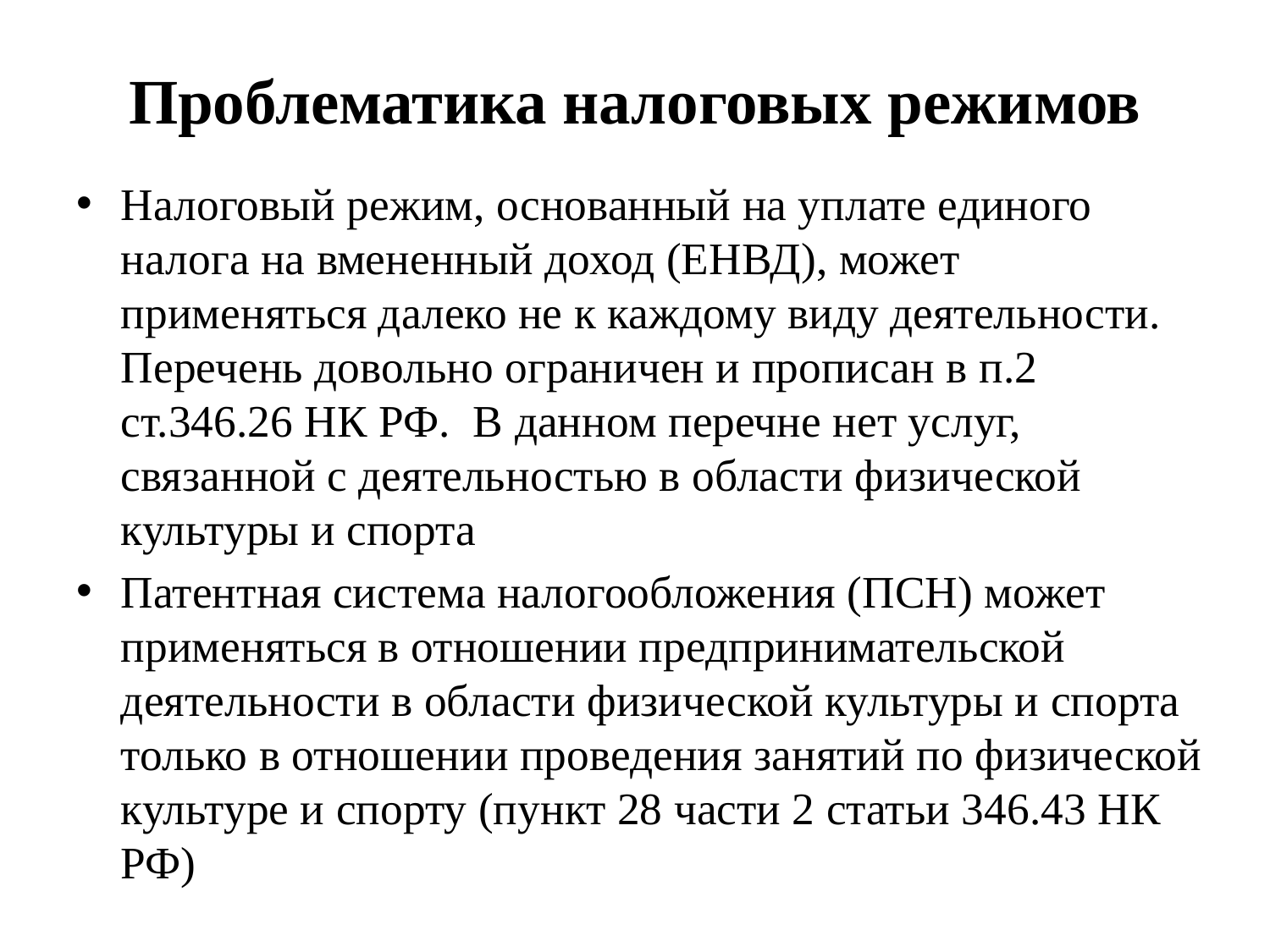

# Проблематика налоговых режимов
Налоговый режим, основанный на уплате единого налога на вмененный доход (ЕНВД), может применяться далеко не к каждому виду деятельности. Перечень довольно ограничен и прописан в п.2 ст.346.26 НК РФ.  В данном перечне нет услуг, связанной с деятельностью в области физической культуры и спорта
Патентная система налогообложения (ПСН) может применяться в отношении предпринимательской деятельности в области физической культуры и спорта только в отношении проведения занятий по физической культуре и спорту (пункт 28 части 2 статьи 346.43 НК РФ)